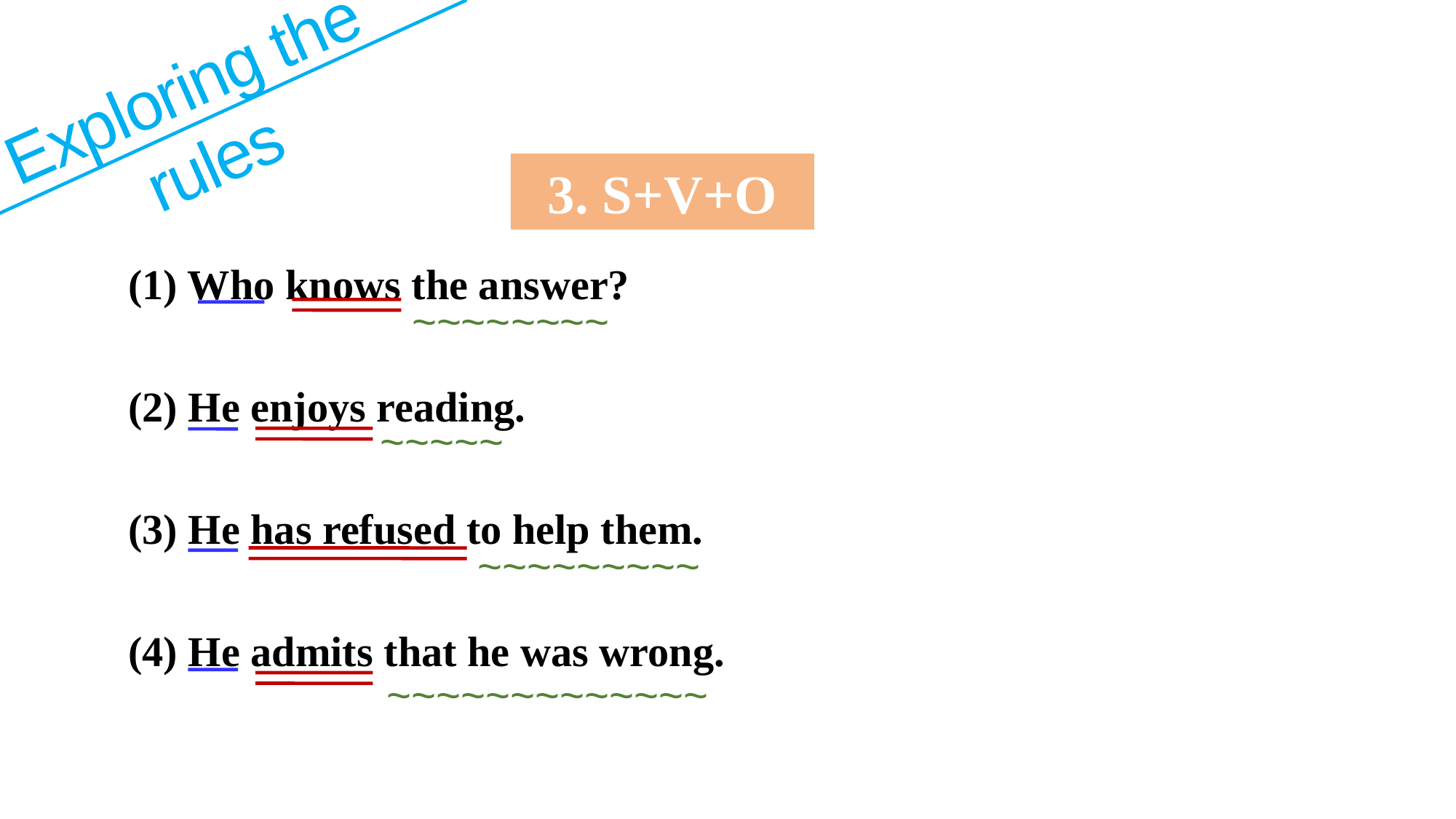

Exploring the rules
3. S+V+O
(1) Who knows the answer?

(2) He enjoys reading.

(3) He has refused to help them.

(4) He admits that he was wrong.
~~~~~~~~

~~~~~

~~~~~~~~~

~~~~~~~~~~~~~